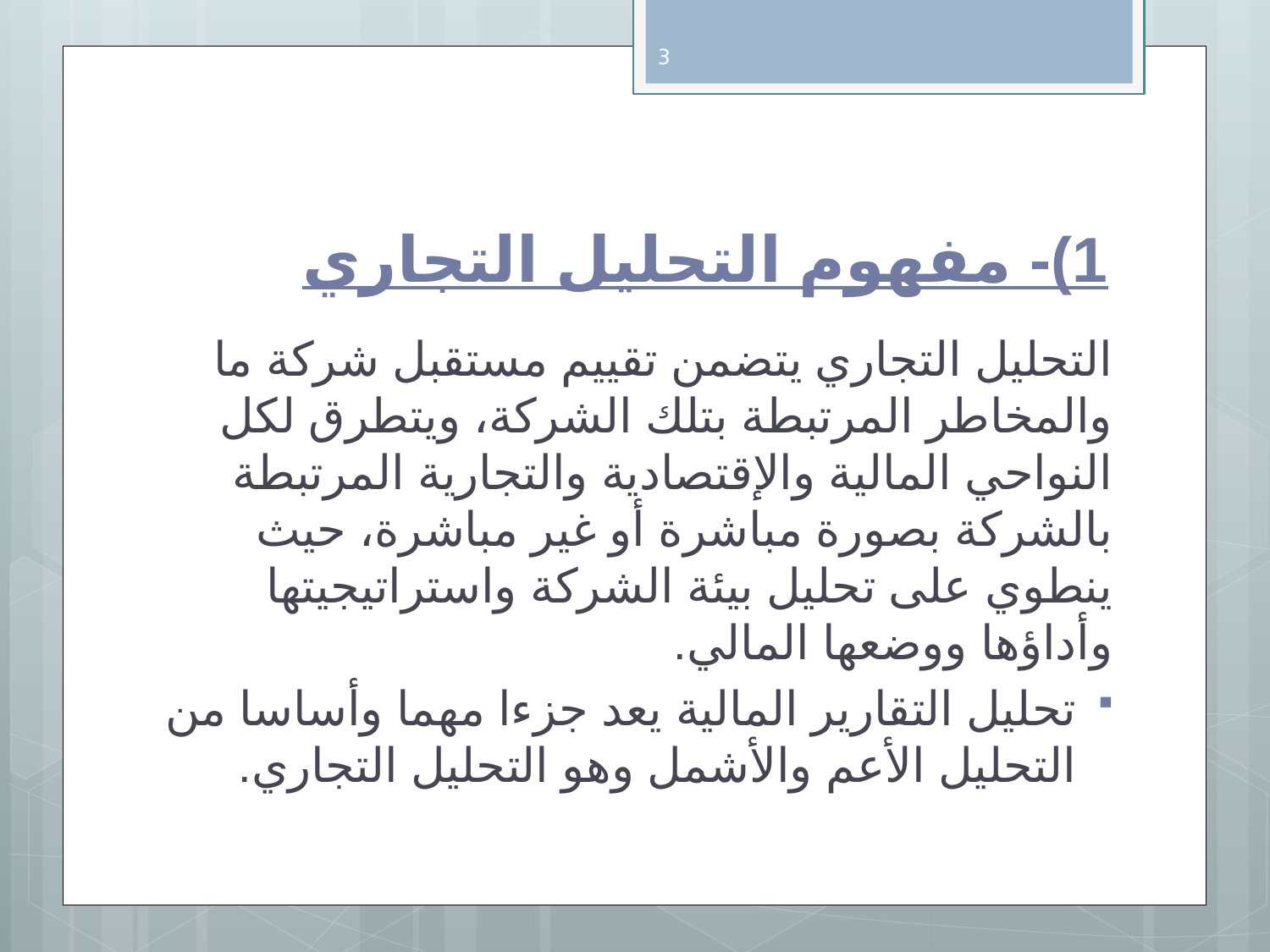

3
# 1)- مفهوم التحليل التجاري
التحليل التجاري يتضمن تقييم مستقبل شركة ما والمخاطر المرتبطة بتلك الشركة، ويتطرق لكل النواحي المالية والإقتصادية والتجارية المرتبطة بالشركة بصورة مباشرة أو غير مباشرة، حيث ينطوي على تحليل بيئة الشركة واستراتيجيتها وأداؤها ووضعها المالي.
تحليل التقارير المالية يعد جزءا مهما وأساسا من التحليل الأعم والأشمل وهو التحليل التجاري.